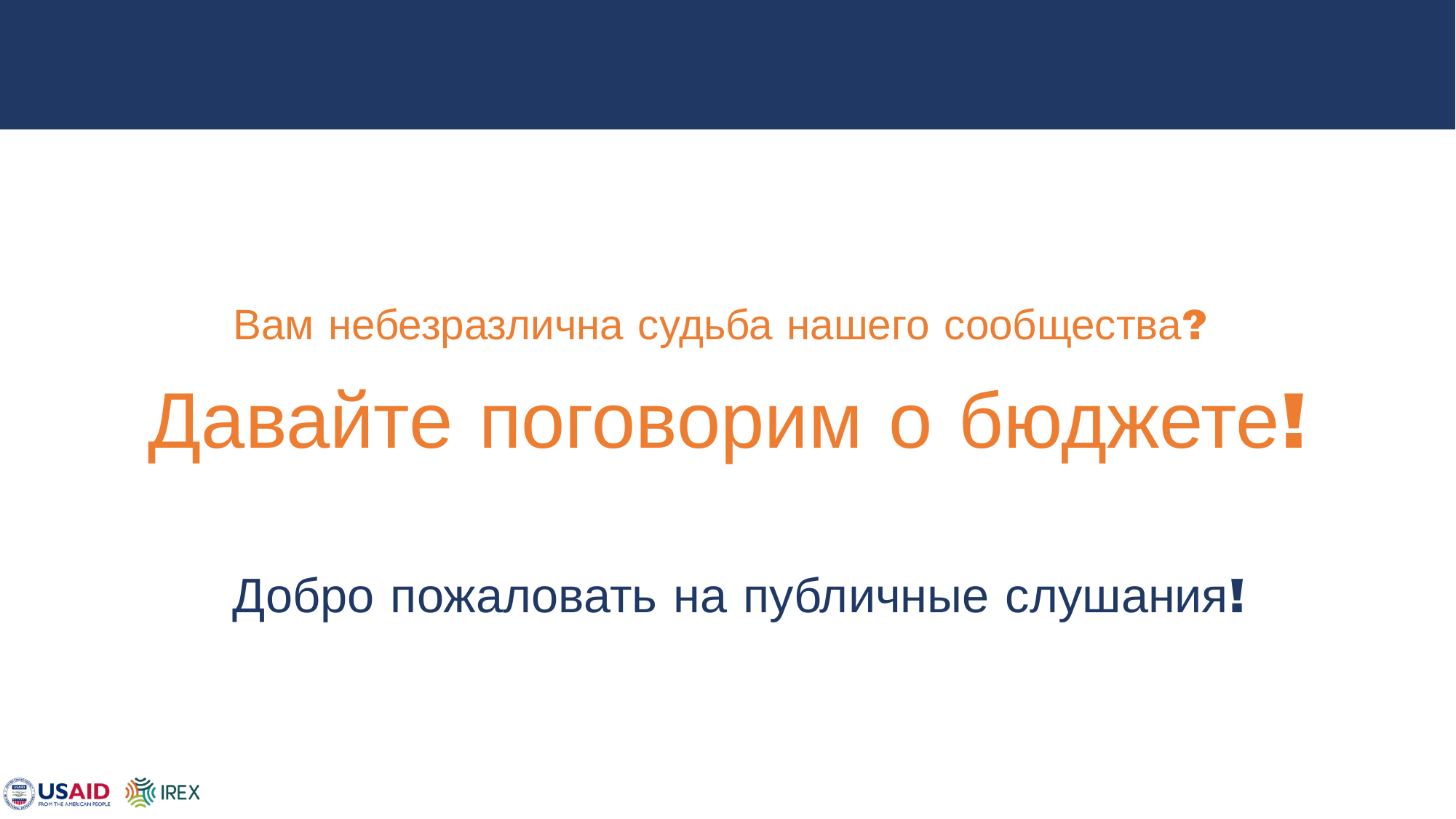

Вам небезразлична судьба нашего сообщества?
Давайте поговорим о бюджете!
# Добро пожаловать на публичные слушания!